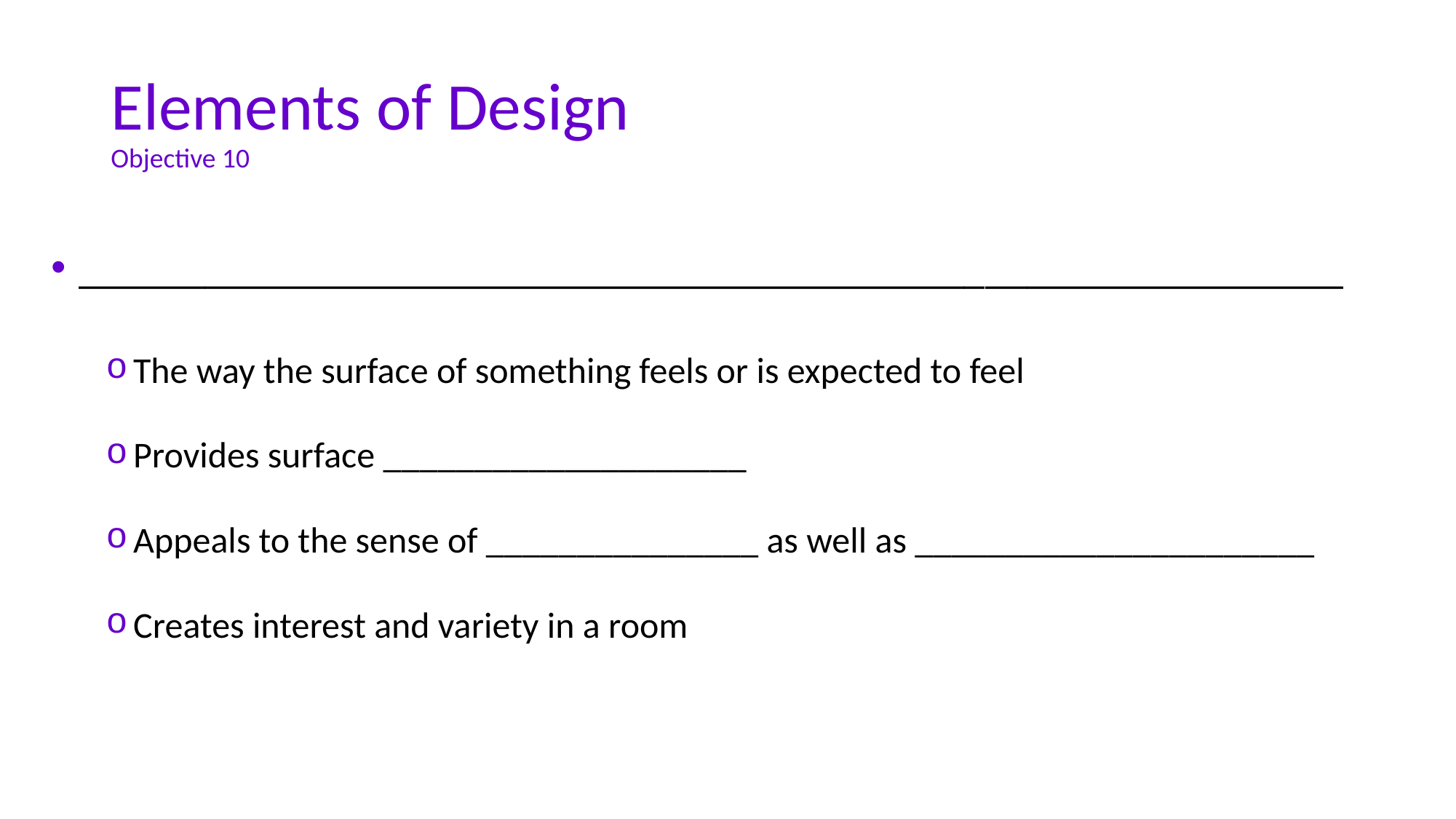

# Elements of Design Objective 10
____________________________________________________________

The way the surface of something feels or is expected to feel

Provides surface ____________________

Appeals to the sense of _______________ as well as ______________________

Creates interest and variety in a room